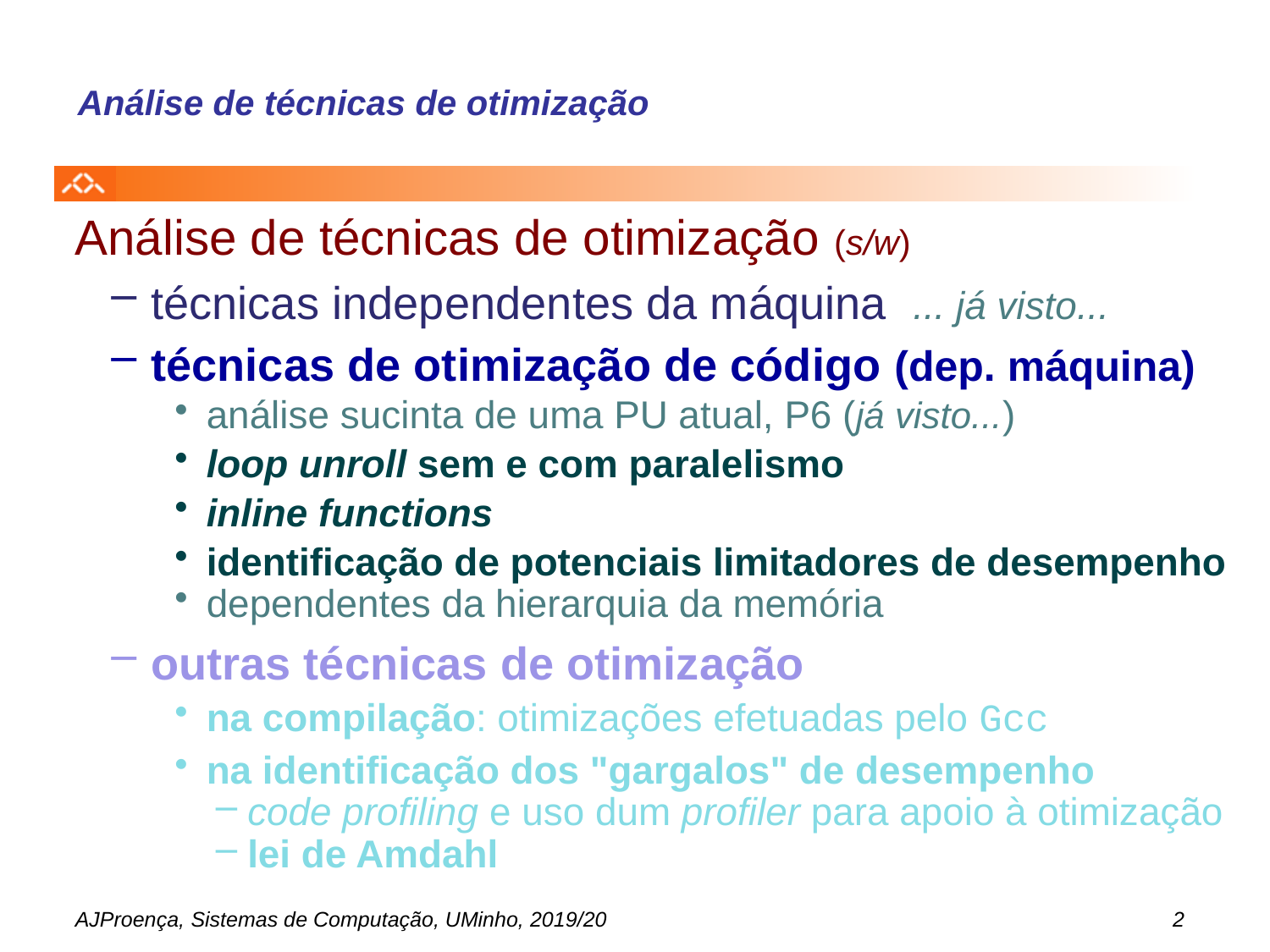

# Análise de técnicas de otimização
  Análise de técnicas de otimização (s/w)
técnicas independentes da máquina  ... já visto...
técnicas de otimização de código (dep. máquina)
análise sucinta de uma PU atual, P6 (já visto...)
loop unroll sem e com paralelismo
inline functions
identificação de potenciais limitadores de desempenho
dependentes da hierarquia da memória
outras técnicas de otimização
na compilação: otimizações efetuadas pelo Gcc
na identificação dos "gargalos" de desempenho
code profiling e uso dum profiler para apoio à otimização
lei de Amdahl